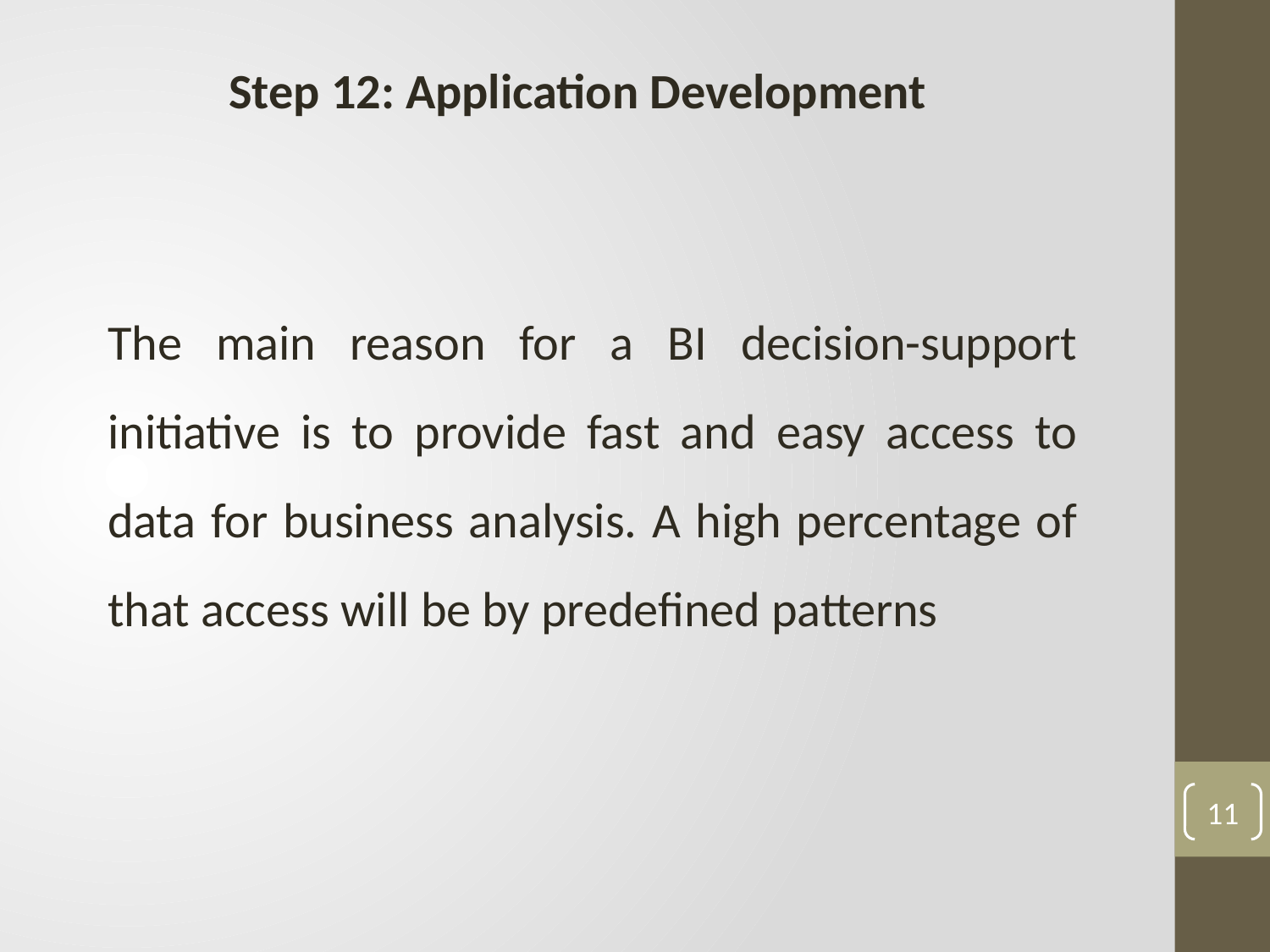

Step 12: Application Development
The main reason for a BI decision-support initiative is to provide fast and easy access to data for business analysis. A high percentage of that access will be by predefined patterns
11